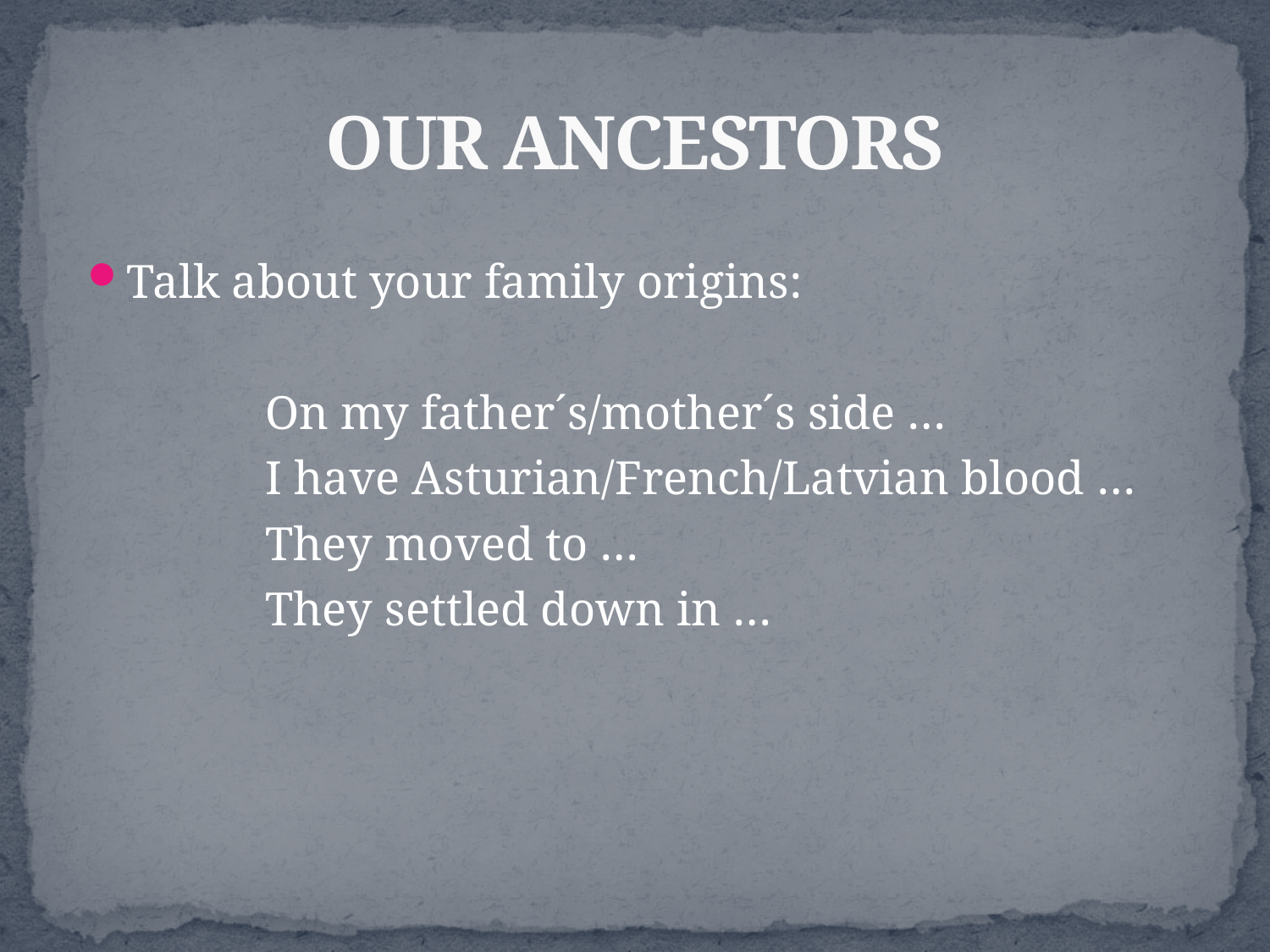

# OUR ANCESTORS
Talk about your family origins:

               On my father´s/mother´s side …
               I have Asturian/French/Latvian blood …
               They moved to …
               They settled down in …